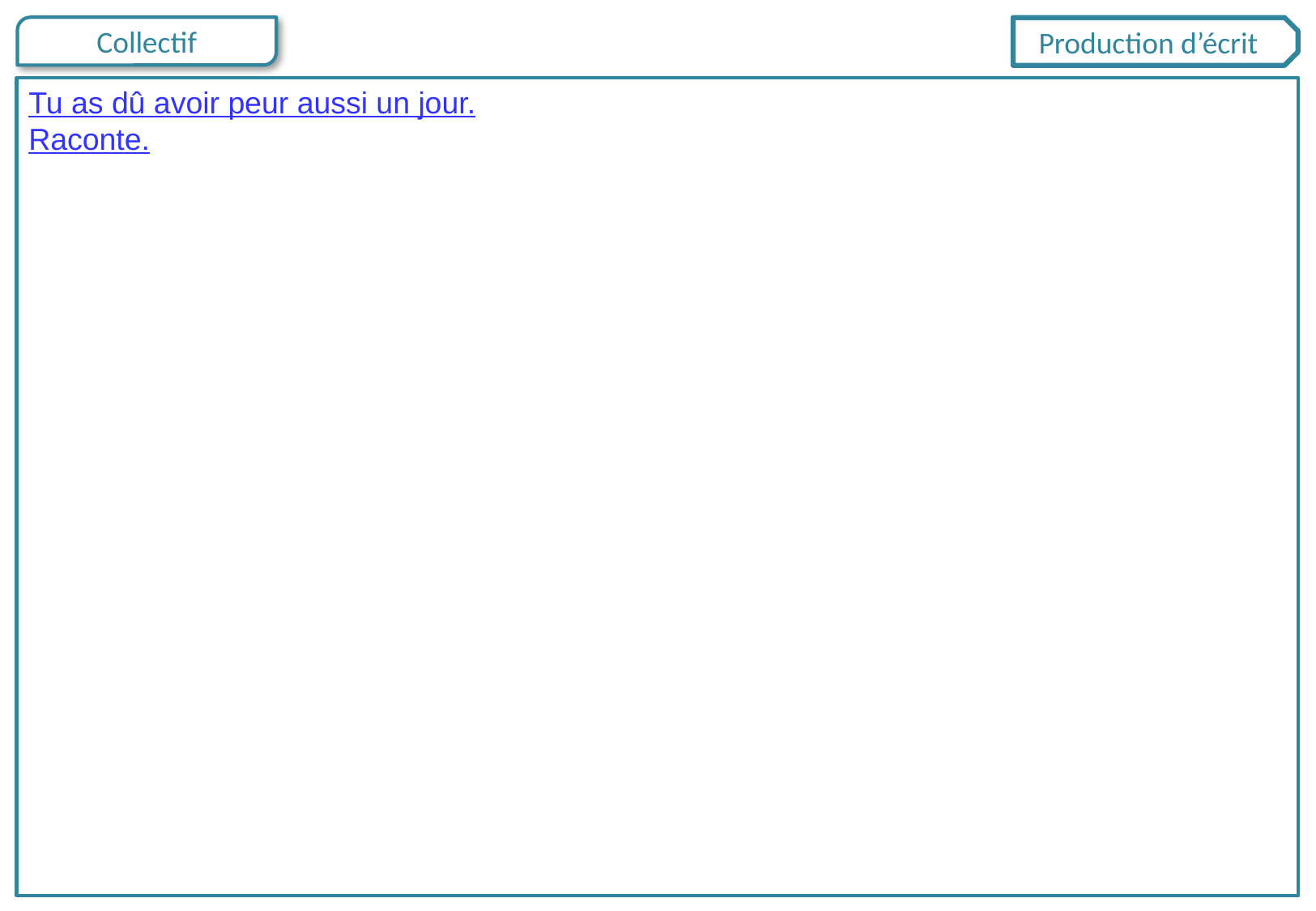

Production d’écrit
Tu as dû avoir peur aussi un jour.
Raconte.